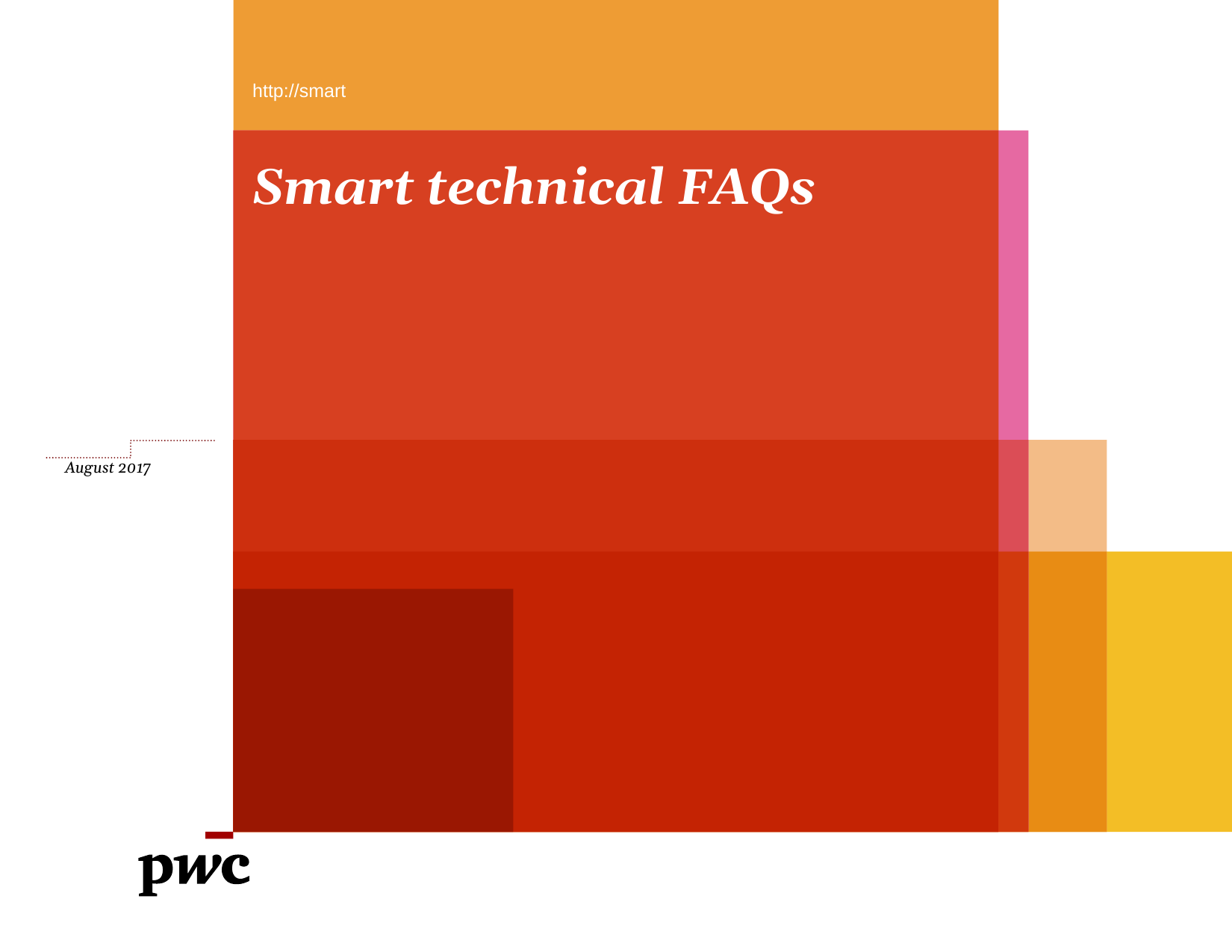

http://smart
# Smart technical FAQs
August 2017